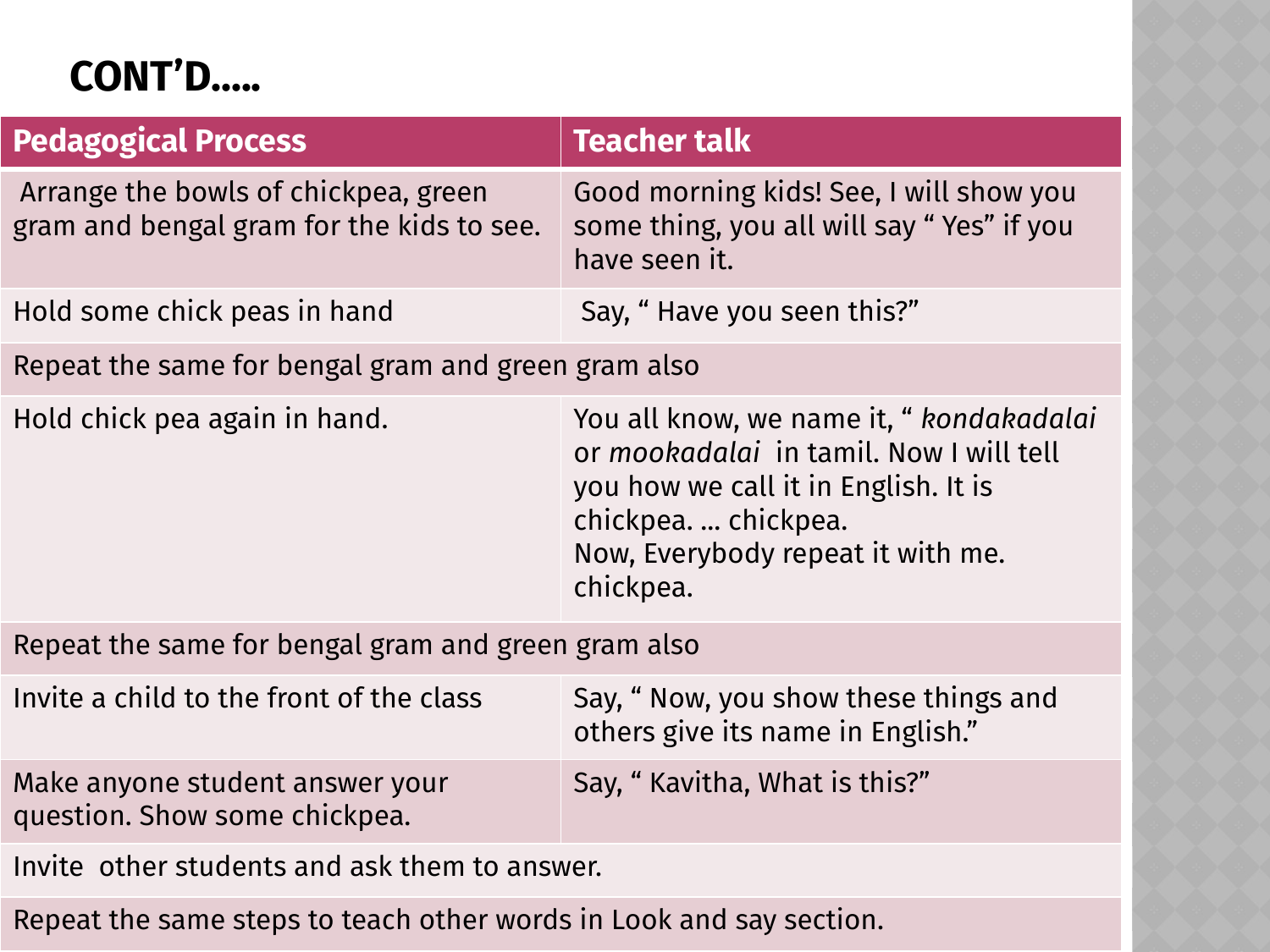

# Cont’d.....
| Pedagogical Process | Teacher talk |
| --- | --- |
| Arrange the bowls of chickpea, green gram and bengal gram for the kids to see. | Good morning kids! See, I will show you some thing, you all will say “ Yes” if you have seen it. |
| Hold some chick peas in hand | Say, “ Have you seen this?” |
| Repeat the same for bengal gram and green gram also |  |
| Hold chick pea again in hand. | You all know, we name it, “ kondakadalai or mookadalai in tamil. Now I will tell you how we call it in English. It is chickpea. ... chickpea. Now, Everybody repeat it with me. chickpea. |
| Repeat the same for bengal gram and green gram also |  |
| Invite a child to the front of the class | Say, “ Now, you show these things and others give its name in English.” |
| Make anyone student answer your question. Show some chickpea. | Say, “ Kavitha, What is this?” |
| Invite other students and ask them to answer. |  |
| Repeat the same steps to teach other words in Look and say section. |  |